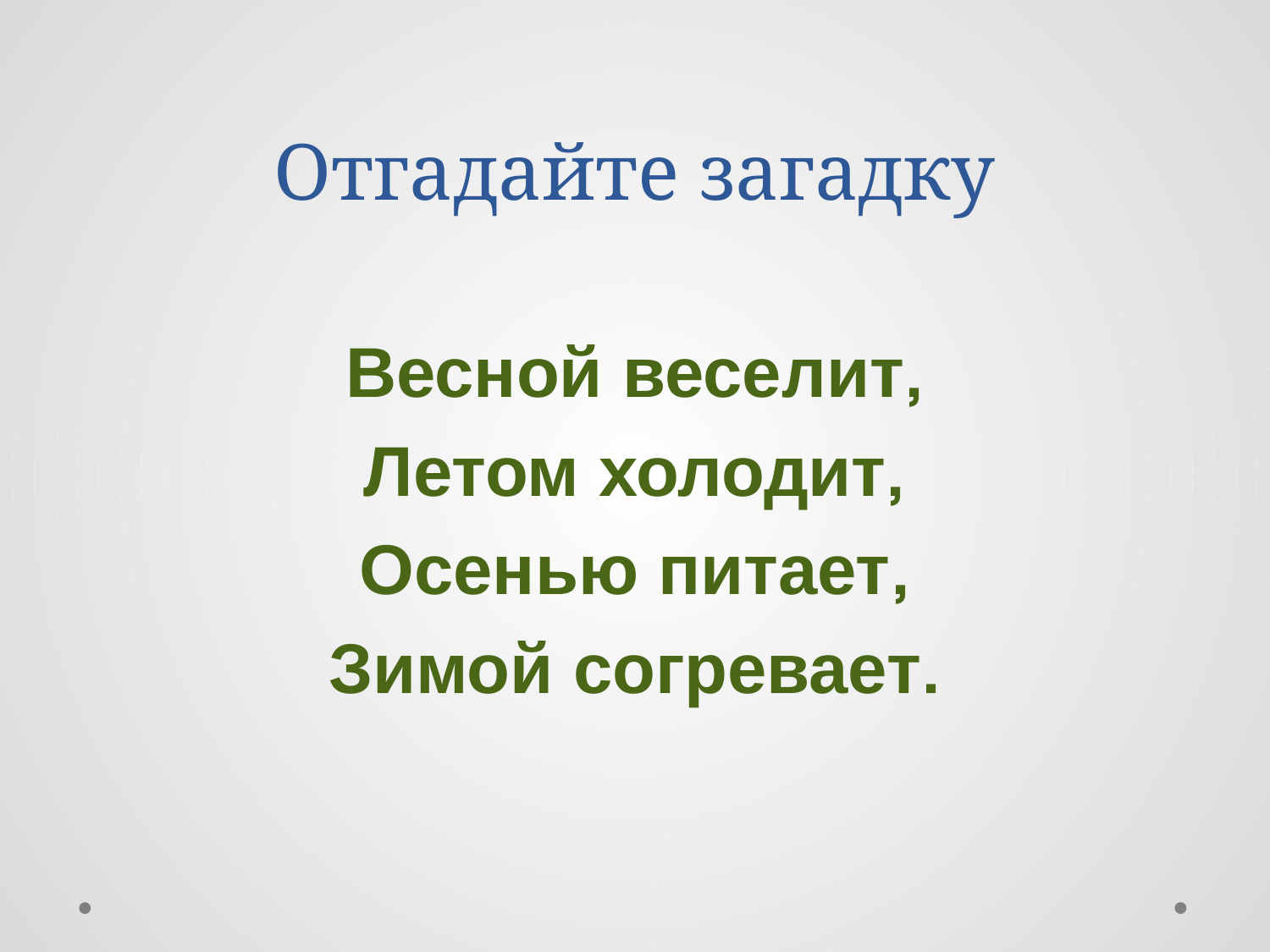

# Отгадайте загадку

Весной веселит,
Летом холодит,
Осенью питает,
Зимой согревает.